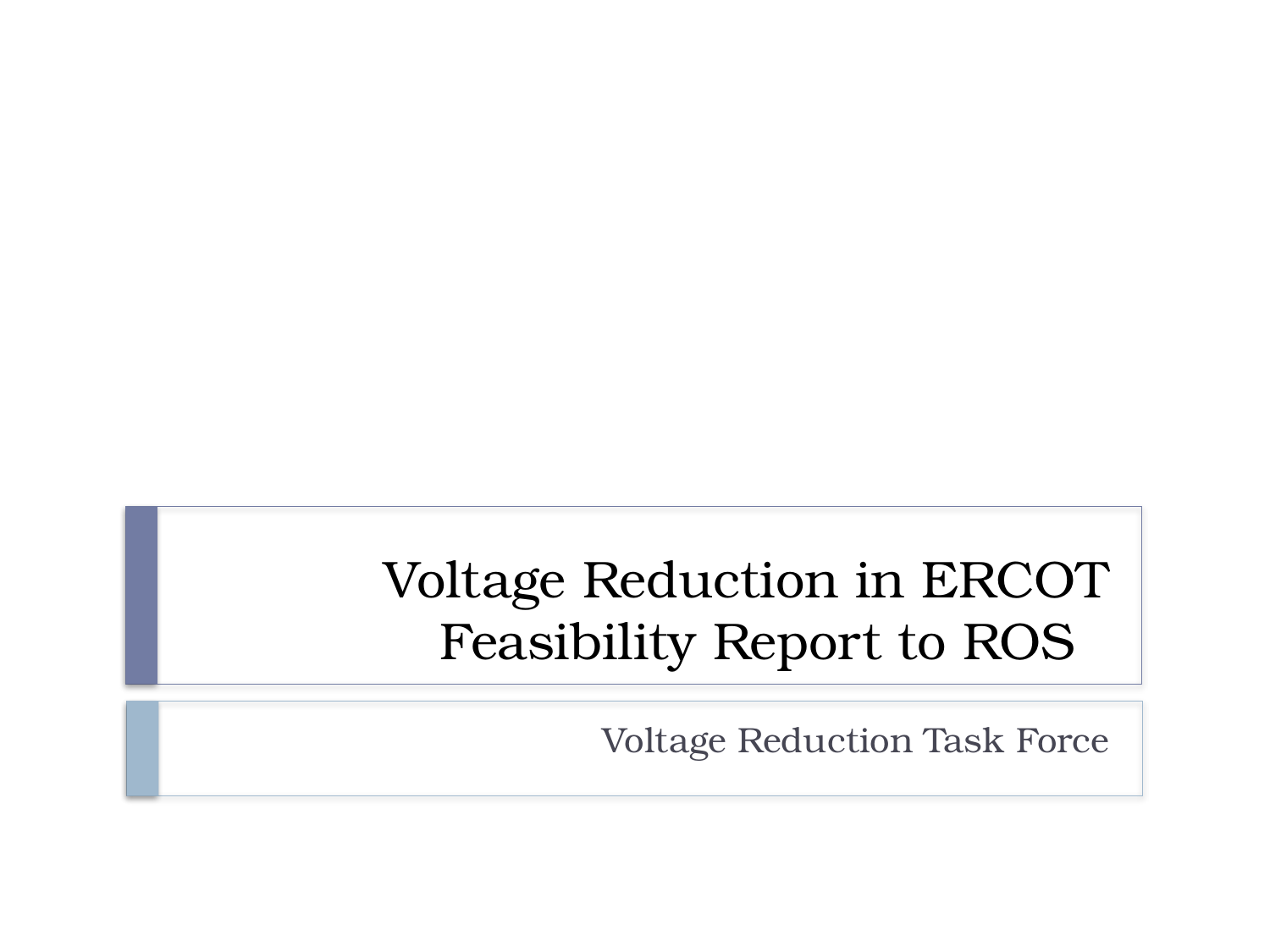

# Voltage Reduction in ERCOT Feasibility Report to ROS
Voltage Reduction Task Force